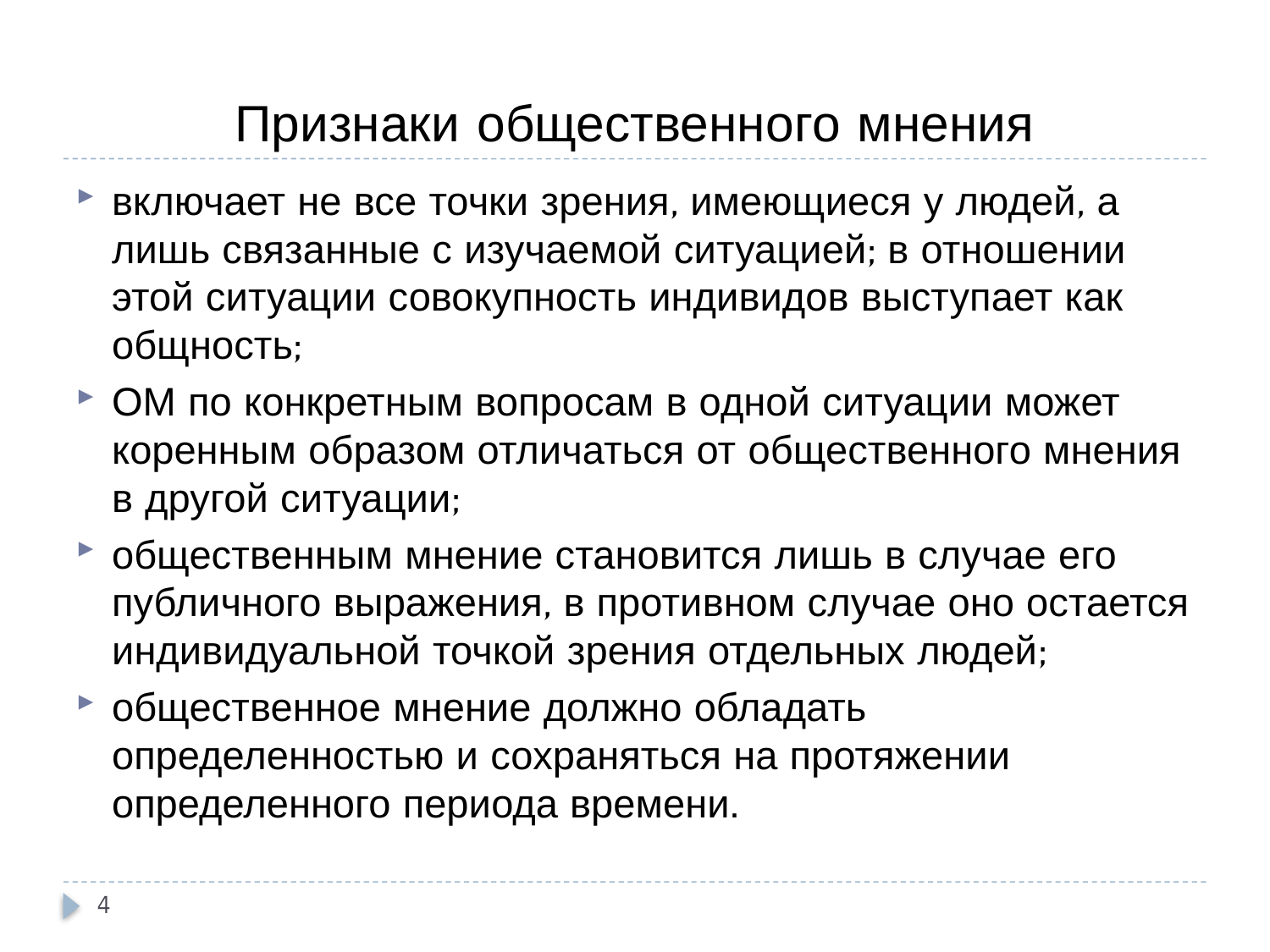

# Признаки общественного мнения
включает не все точки зрения, имеющиеся у людей, а лишь связанные с изучаемой ситуацией; в отношении этой ситуации совокупность индивидов выступает как общность;
ОМ по конкретным вопросам в одной ситуации может коренным образом отличаться от общественного мнения в другой ситуации;
общественным мнение становится лишь в случае его публичного выражения, в противном случае оно остается индивидуальной точкой зрения отдельных людей;
общественное мнение должно обладать определенностью и сохраняться на протяжении определенного периода времени.

4